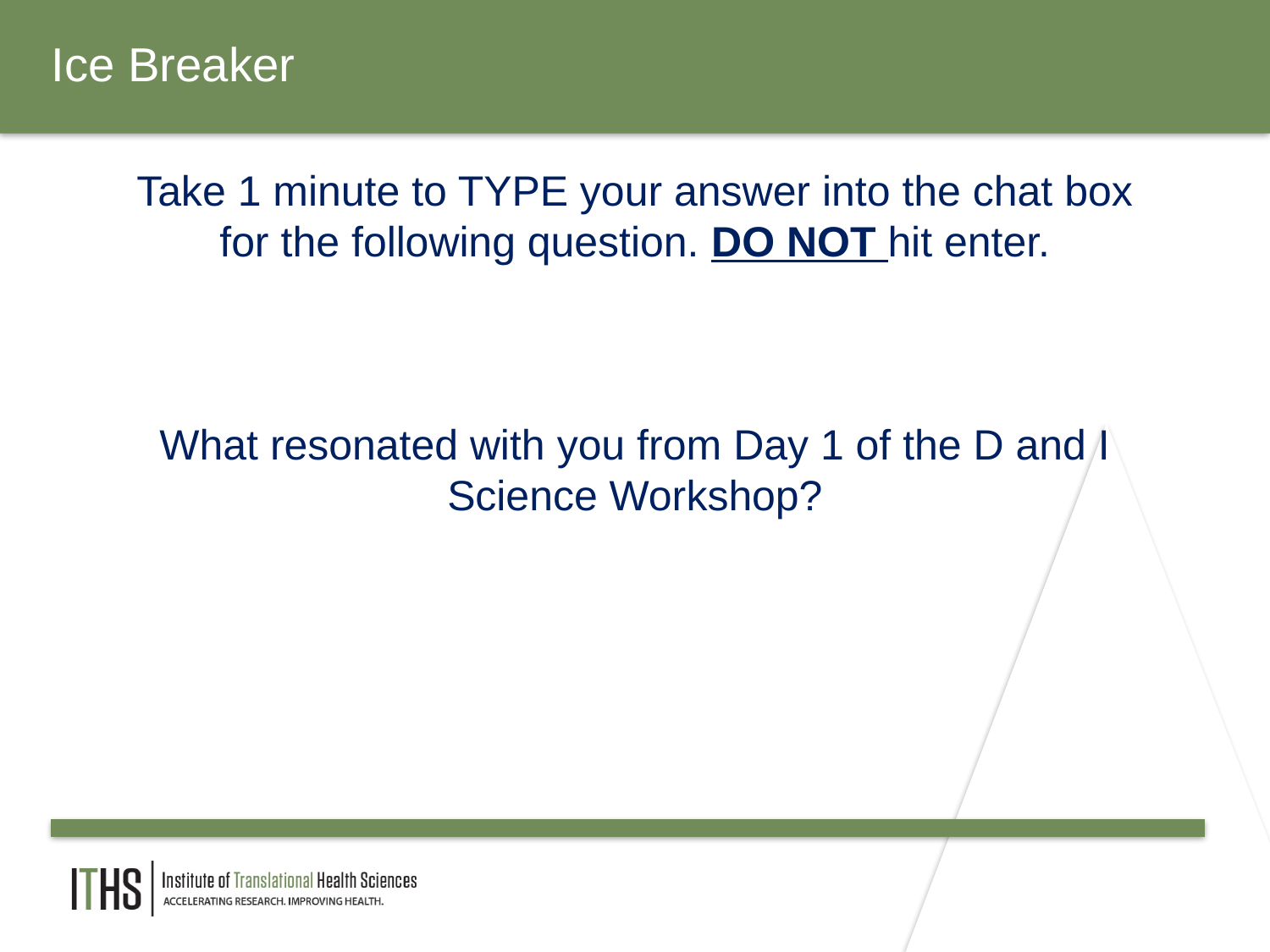

Ice Breaker
# Take 1 minute to TYPE your answer into the chat box for the following question. DO NOT hit enter. What resonated with you from Day 1 of the D and I Science Workshop?